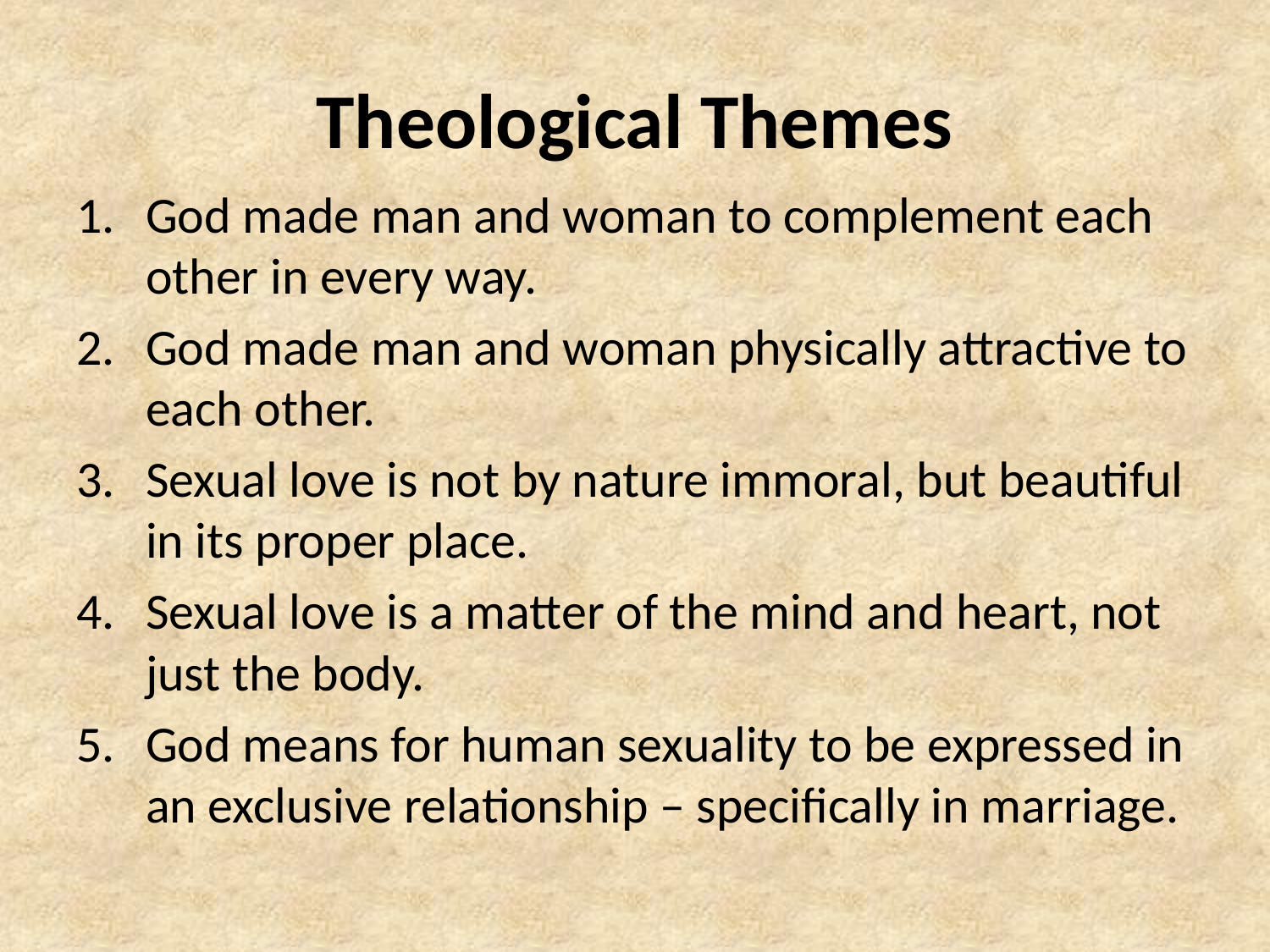

# Theological Themes
God made man and woman to complement each other in every way.
God made man and woman physically attractive to each other.
Sexual love is not by nature immoral, but beautiful in its proper place.
Sexual love is a matter of the mind and heart, not just the body.
God means for human sexuality to be expressed in an exclusive relationship – specifically in marriage.